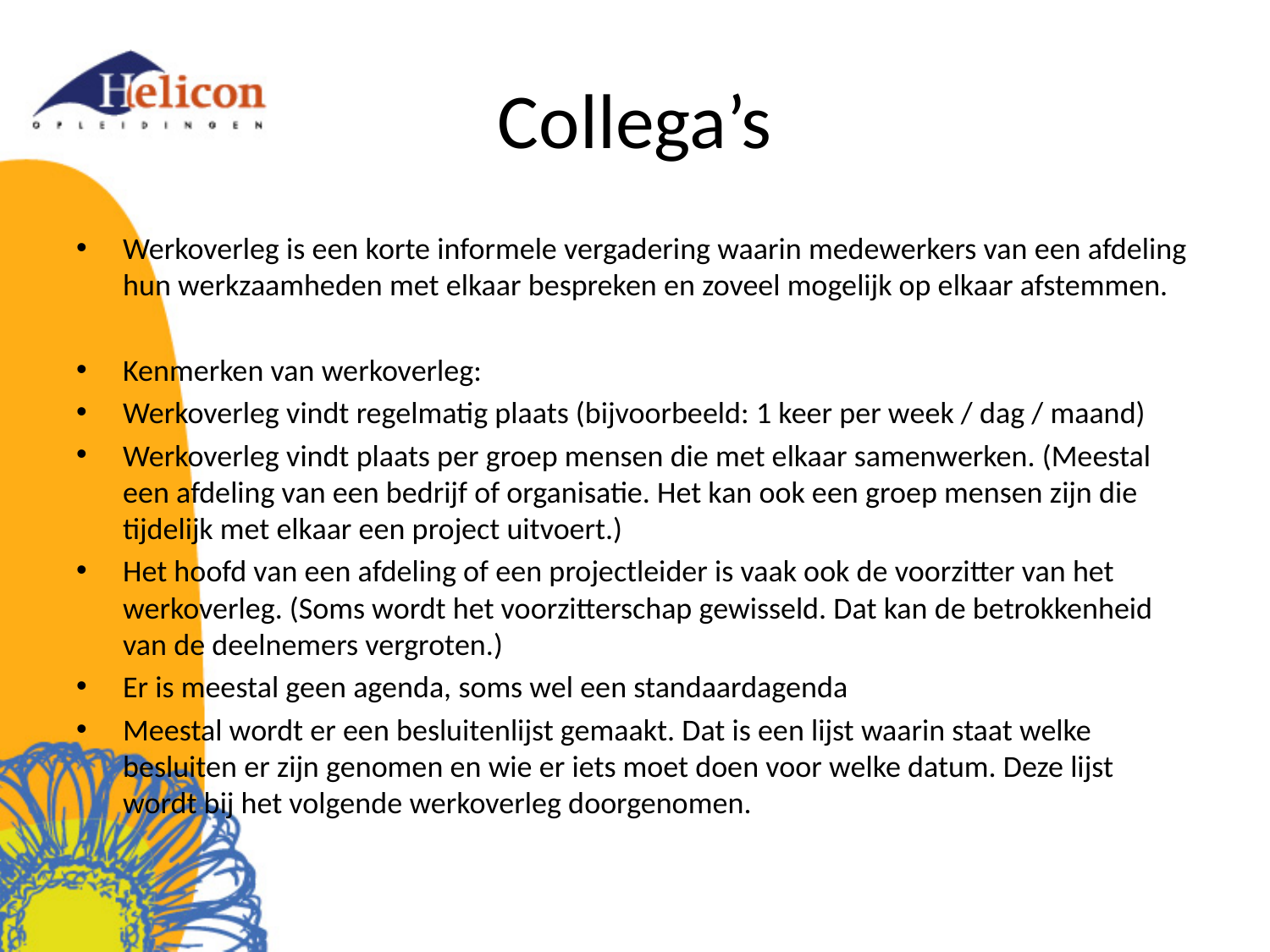

# Collega’s
Werkoverleg is een korte informele vergadering waarin medewerkers van een afdeling hun werkzaamheden met elkaar bespreken en zoveel mogelijk op elkaar afstemmen.

Kenmerken van werkoverleg:
Werkoverleg vindt regelmatig plaats (bijvoorbeeld: 1 keer per week / dag / maand)
Werkoverleg vindt plaats per groep mensen die met elkaar samenwerken. (Meestal een afdeling van een bedrijf of organisatie. Het kan ook een groep mensen zijn die tijdelijk met elkaar een project uitvoert.)
Het hoofd van een afdeling of een projectleider is vaak ook de voorzitter van het werkoverleg. (Soms wordt het voorzitterschap gewisseld. Dat kan de betrokkenheid van de deelnemers vergroten.)
Er is meestal geen agenda, soms wel een standaardagenda
Meestal wordt er een besluitenlijst gemaakt. Dat is een lijst waarin staat welke besluiten er zijn genomen en wie er iets moet doen voor welke datum. Deze lijst wordt bij het volgende werkoverleg doorgenomen.